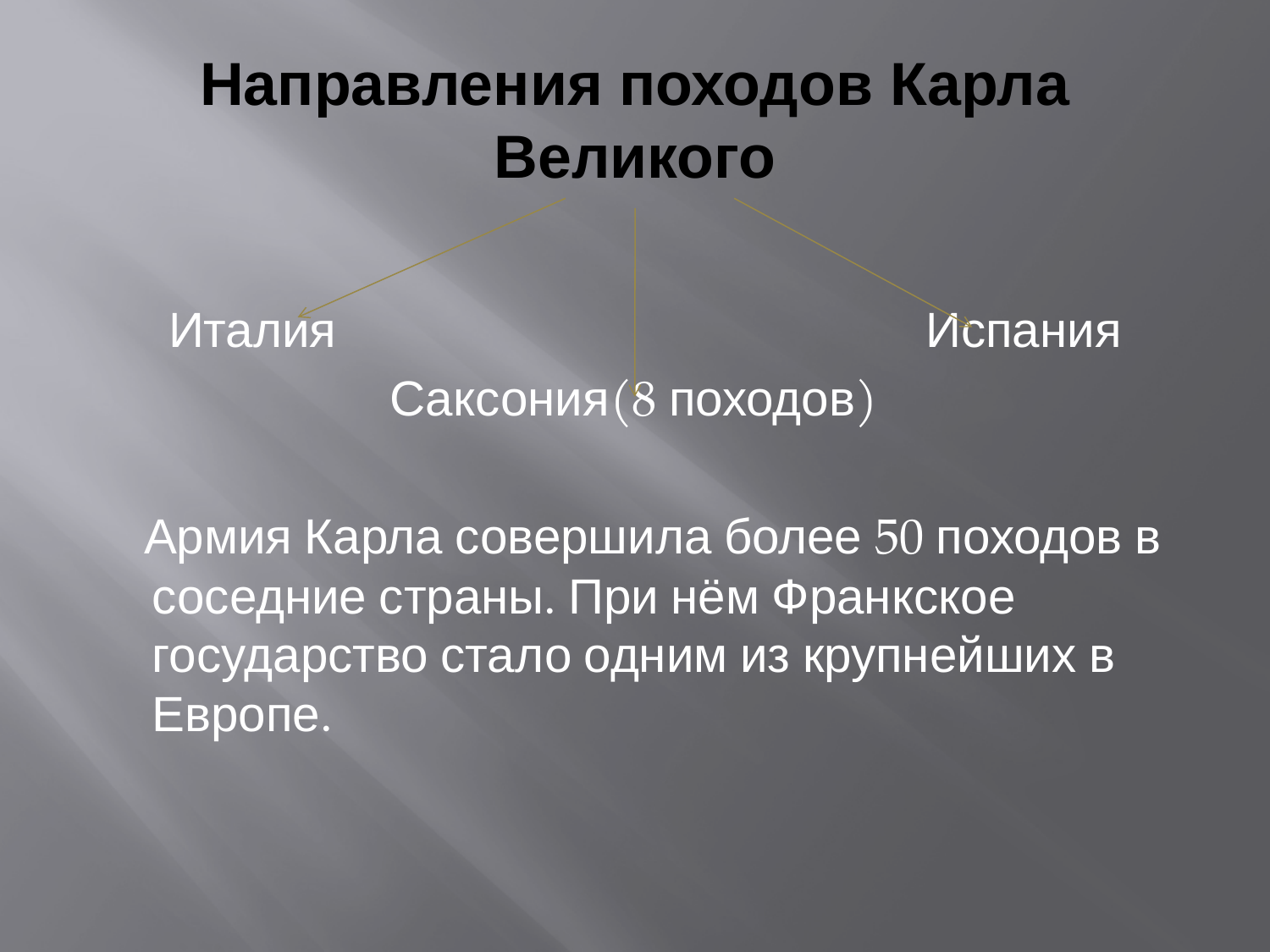

# Направления походов Карла Великого

      Италия                                                Испания
                        Саксония(8 походов)

    Армия Карла совершила более 50 походов в соседние страны. При нём Франкское государство стало одним из крупнейших в Европе.